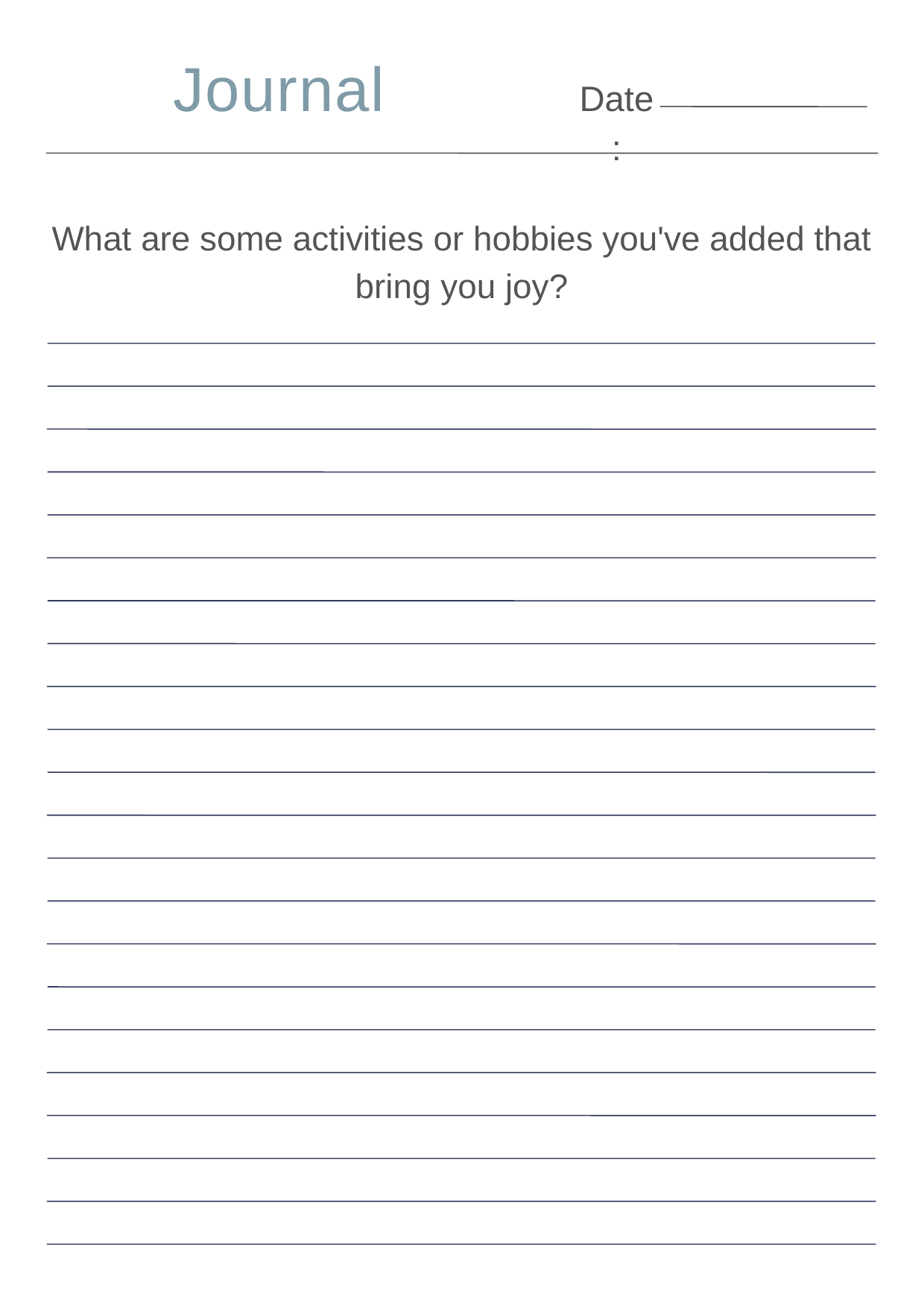

Journal
Date:

What are some activities or hobbies you've added that bring you joy?